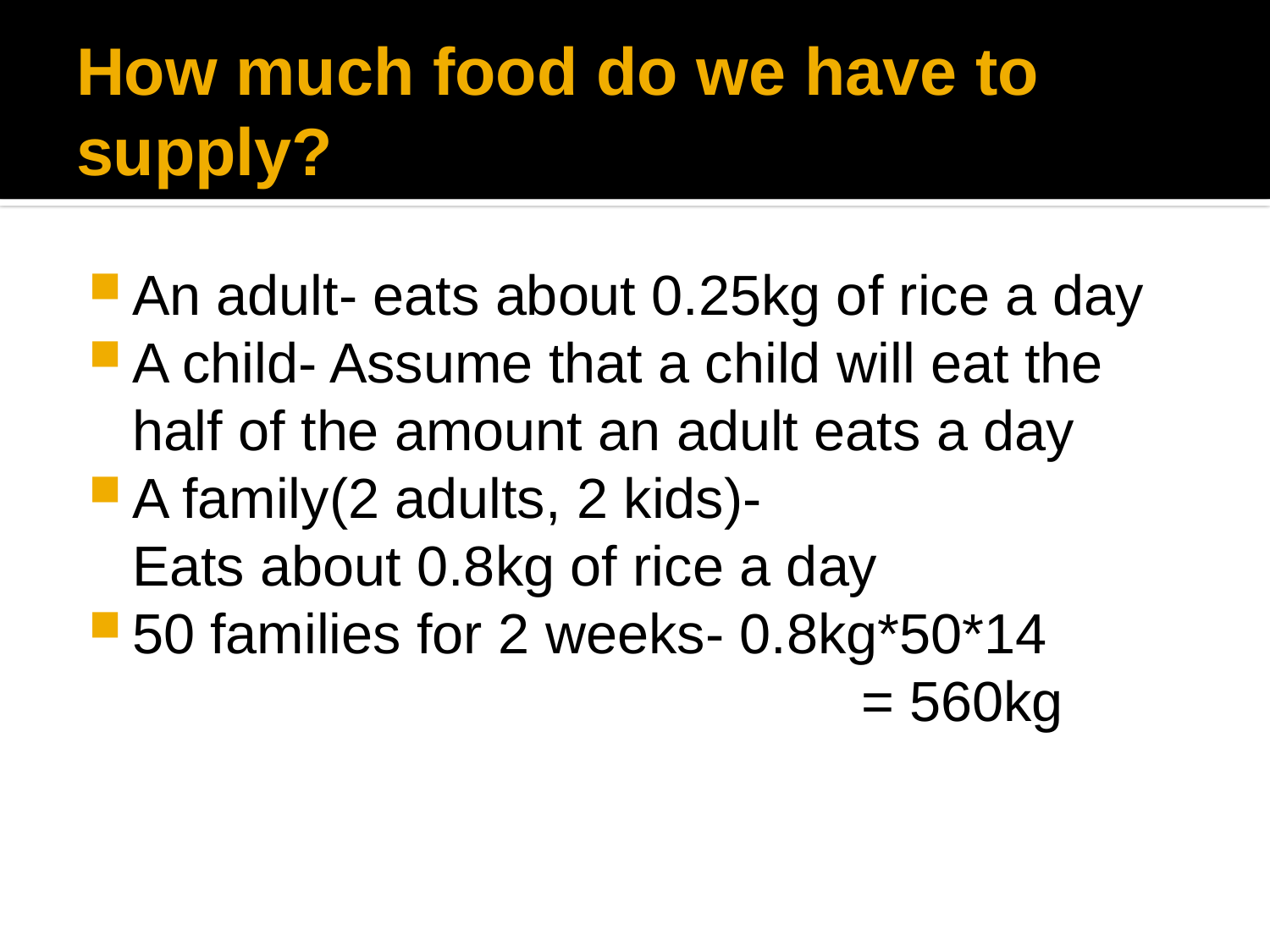

# How much food do we have to supply?
An adult- eats about 0.25kg of rice a day
A child- Assume that a child will eat the half of the amount an adult eats a day
A family(2 adults, 2 kids)-
	Eats about 0.8kg of rice a day
50 families for 2 weeks- 0.8kg*50*14
						      = 560kg